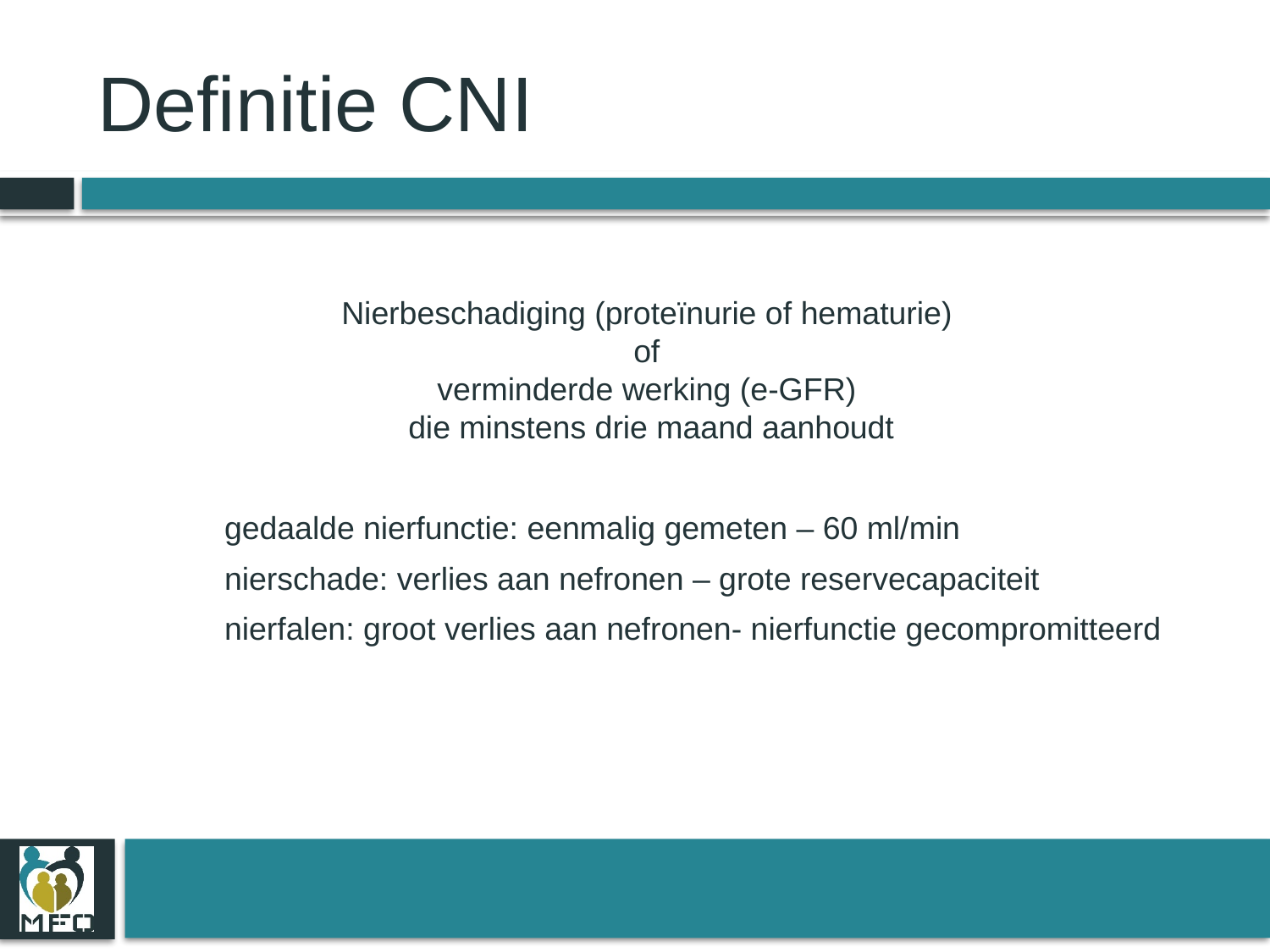

# Definitie CNI

Nierbeschadiging (proteïnurie of hematurie)
of
verminderde werking (e-GFR)
die minstens drie maand aanhoudt

	gedaalde nierfunctie: eenmalig gemeten – 60 ml/min
	nierschade: verlies aan nefronen – grote reservecapaciteit
	nierfalen: groot verlies aan nefronen- nierfunctie gecompromitteerd